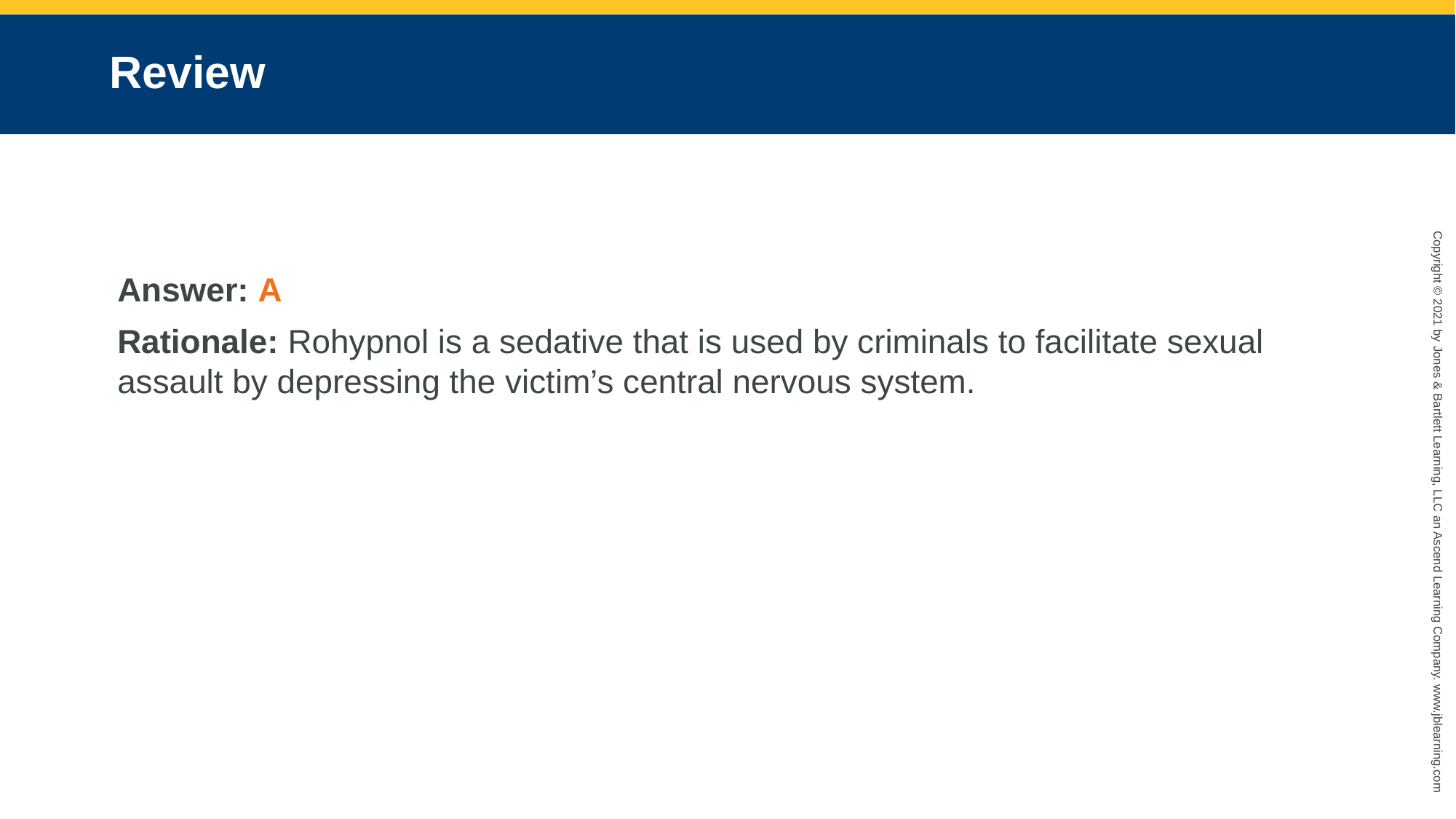

# Review
Answer: A
Rationale: Rohypnol is a sedative that is used by criminals to facilitate sexual assault by depressing the victim’s central nervous system.